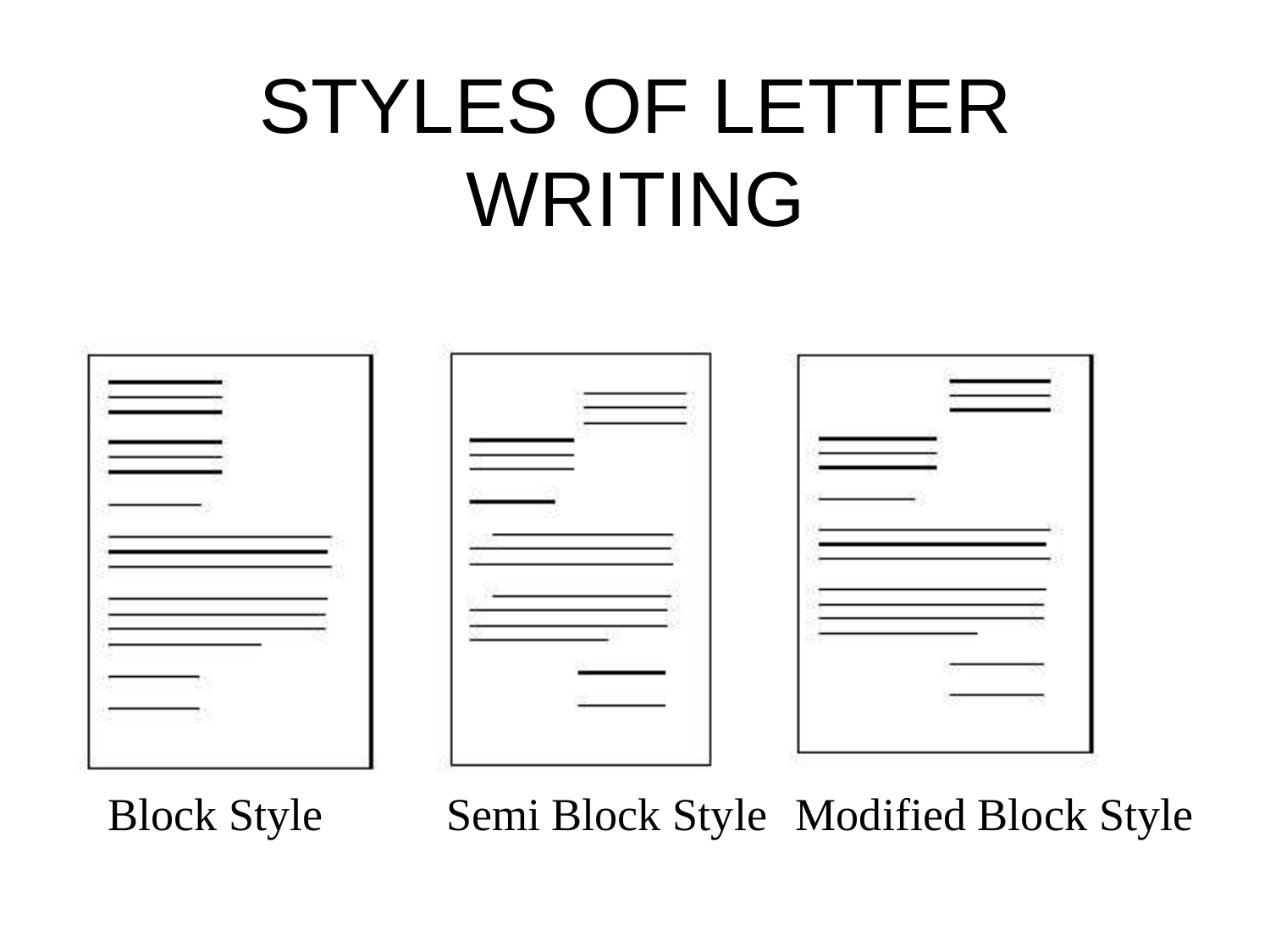

# STYLES OF LETTER WRITING

Block Style
Semi Block Style
Modified Block Style